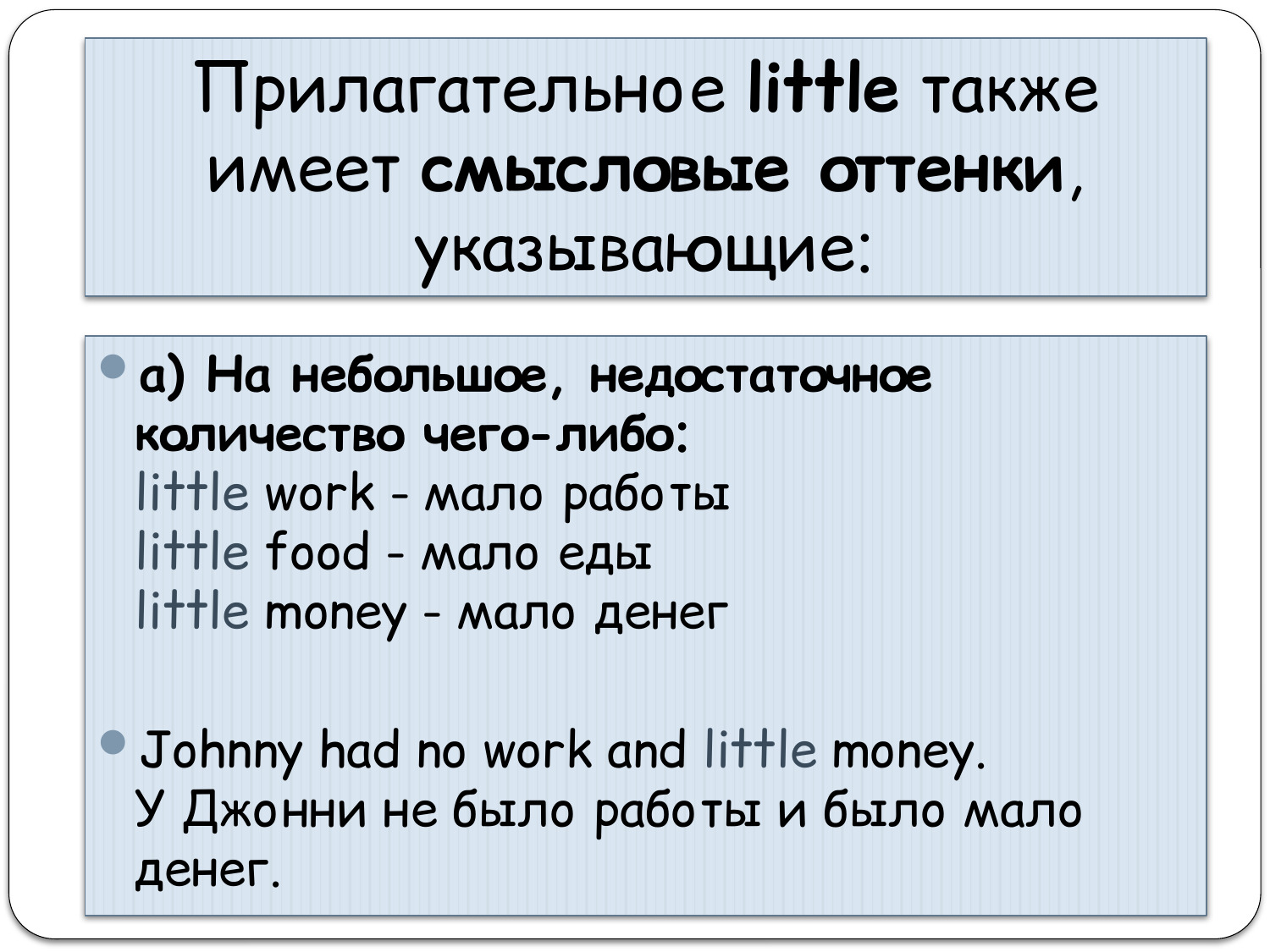

# Прилагательное little также имеет смысловые оттенки, указывающие:
а) На небольшое, недостаточное количество чего-либо:
little work - мало работы
little food - мало еды
little money - мало денег

Johnny had no work and little money.
У Джонни не было работы и было мало денег.